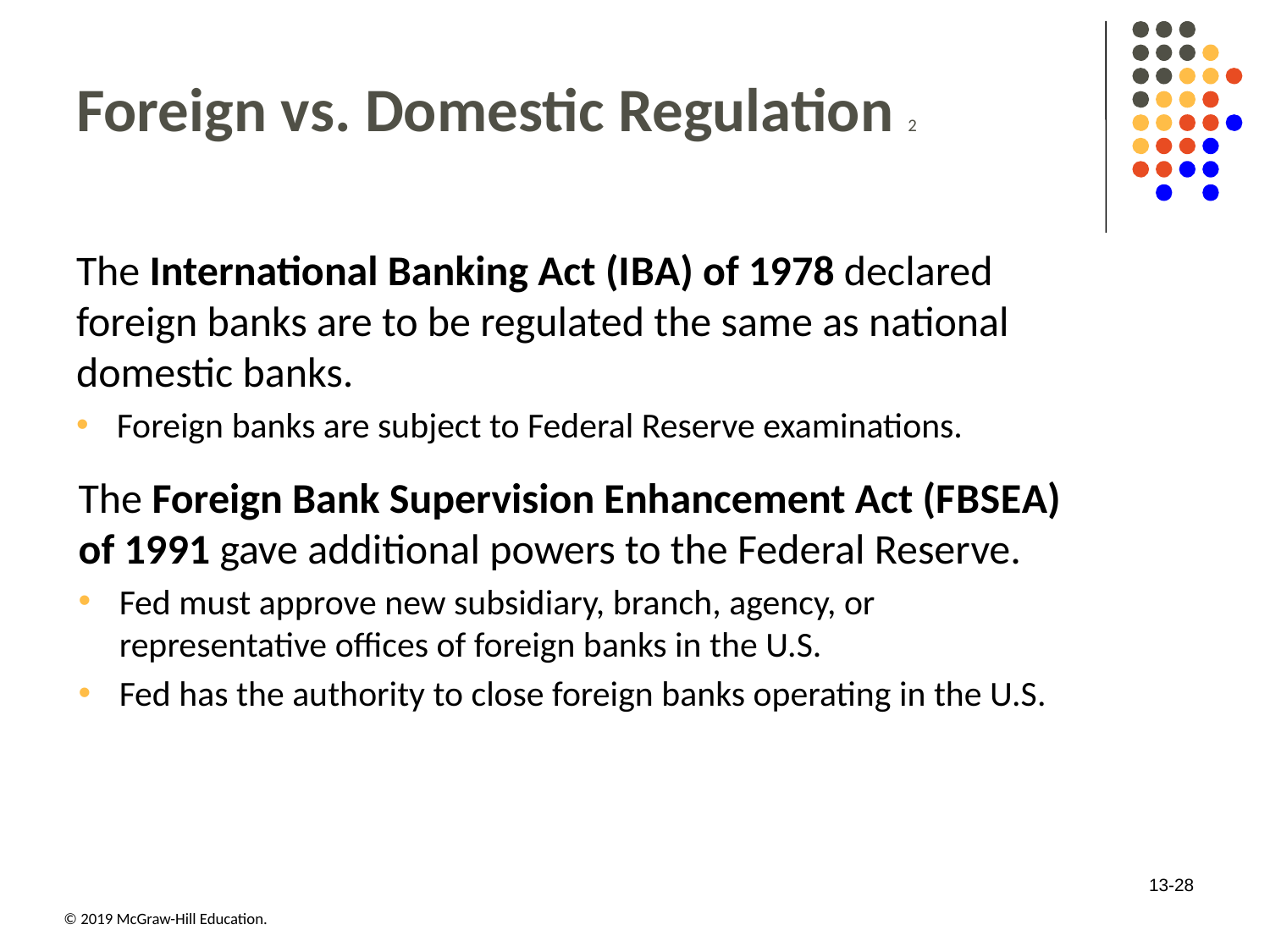

# Foreign vs. Domestic Regulation 2
The International Banking Act (I B A) of 19 78 declared foreign banks are to be regulated the same as national domestic banks.
Foreign banks are subject to Federal Reserve examinations.
The Foreign Bank Supervision Enhancement Act (F B S E A) of 19 91 gave additional powers to the Federal Reserve.
Fed must approve new subsidiary, branch, agency, or representative offices of foreign banks in the U.S.
Fed has the authority to close foreign banks operating in the U.S.
13-28